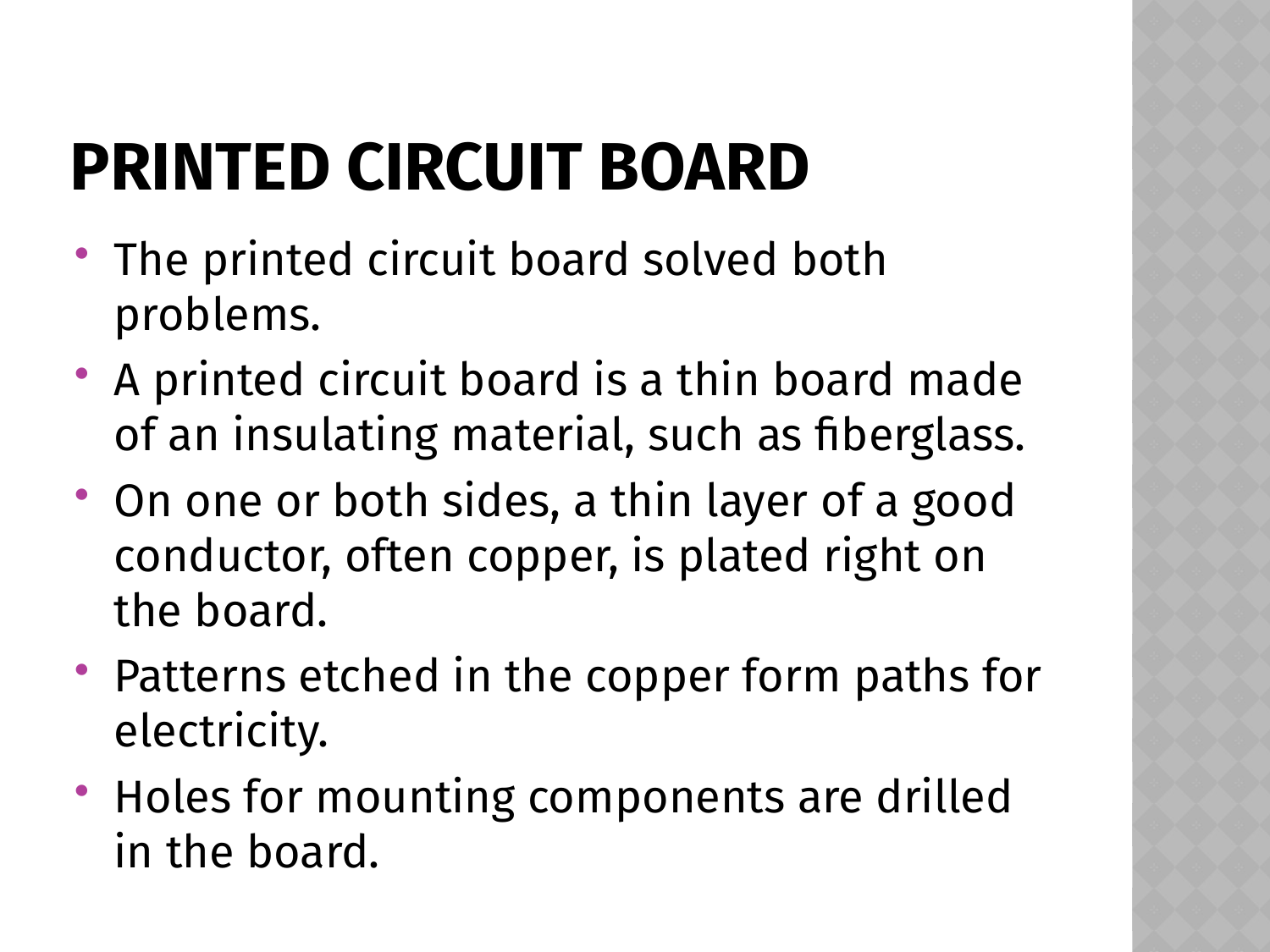

# Printed circuit board
The printed circuit board solved both problems.
A printed circuit board is a thin board made of an insulating material, such as fiberglass.
On one or both sides, a thin layer of a good conductor, often copper, is plated right on the board.
Patterns etched in the copper form paths for electricity.
Holes for mounting components are drilled in the board.